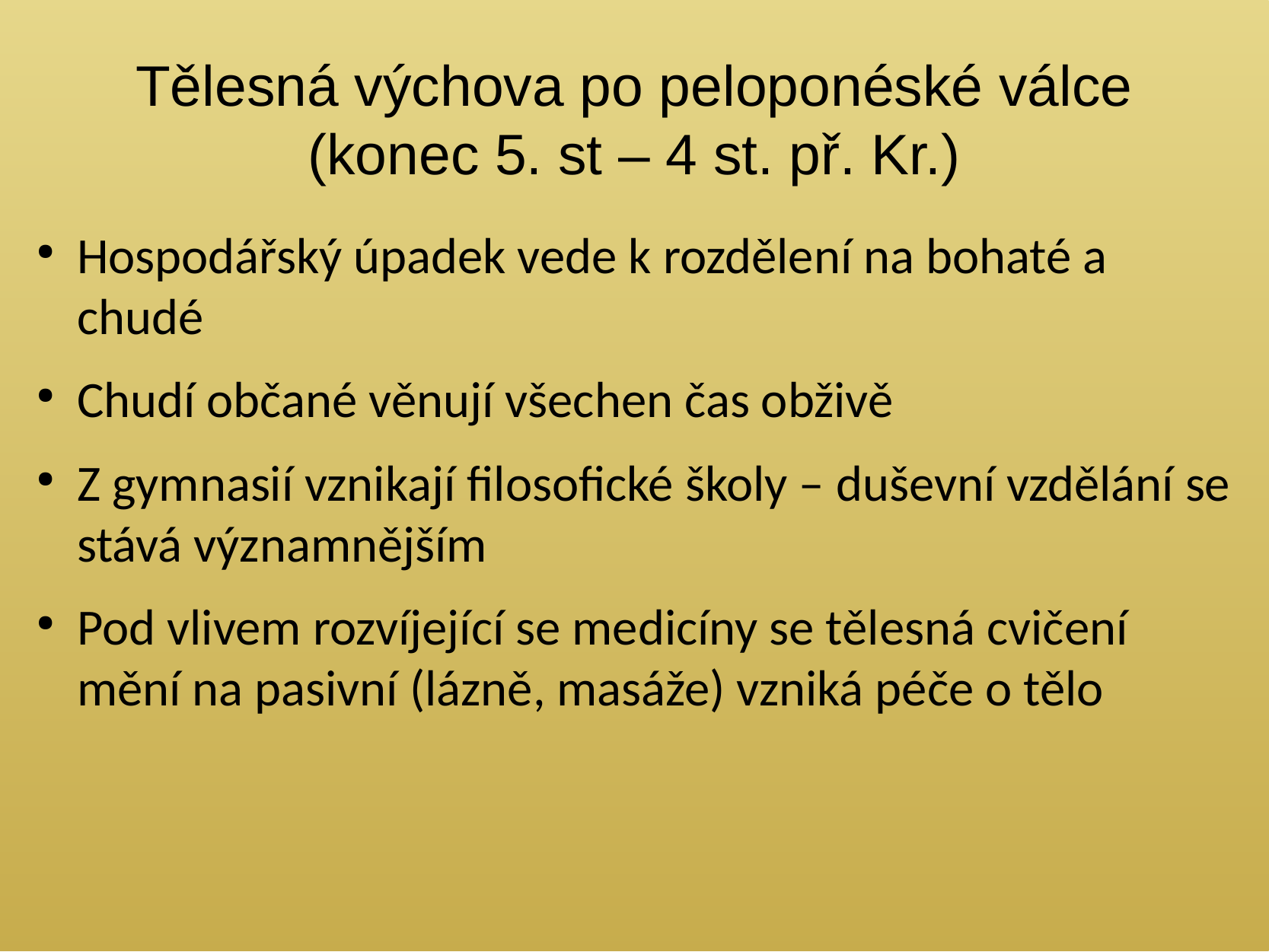

# Tělesná výchova po peloponéské válce (konec 5. st – 4 st. př. Kr.)
Hospodářský úpadek vede k rozdělení na bohaté a chudé
Chudí občané věnují všechen čas obživě
Z gymnasií vznikají filosofické školy – duševní vzdělání se stává významnějším
Pod vlivem rozvíjející se medicíny se tělesná cvičení mění na pasivní (lázně, masáže) vzniká péče o tělo